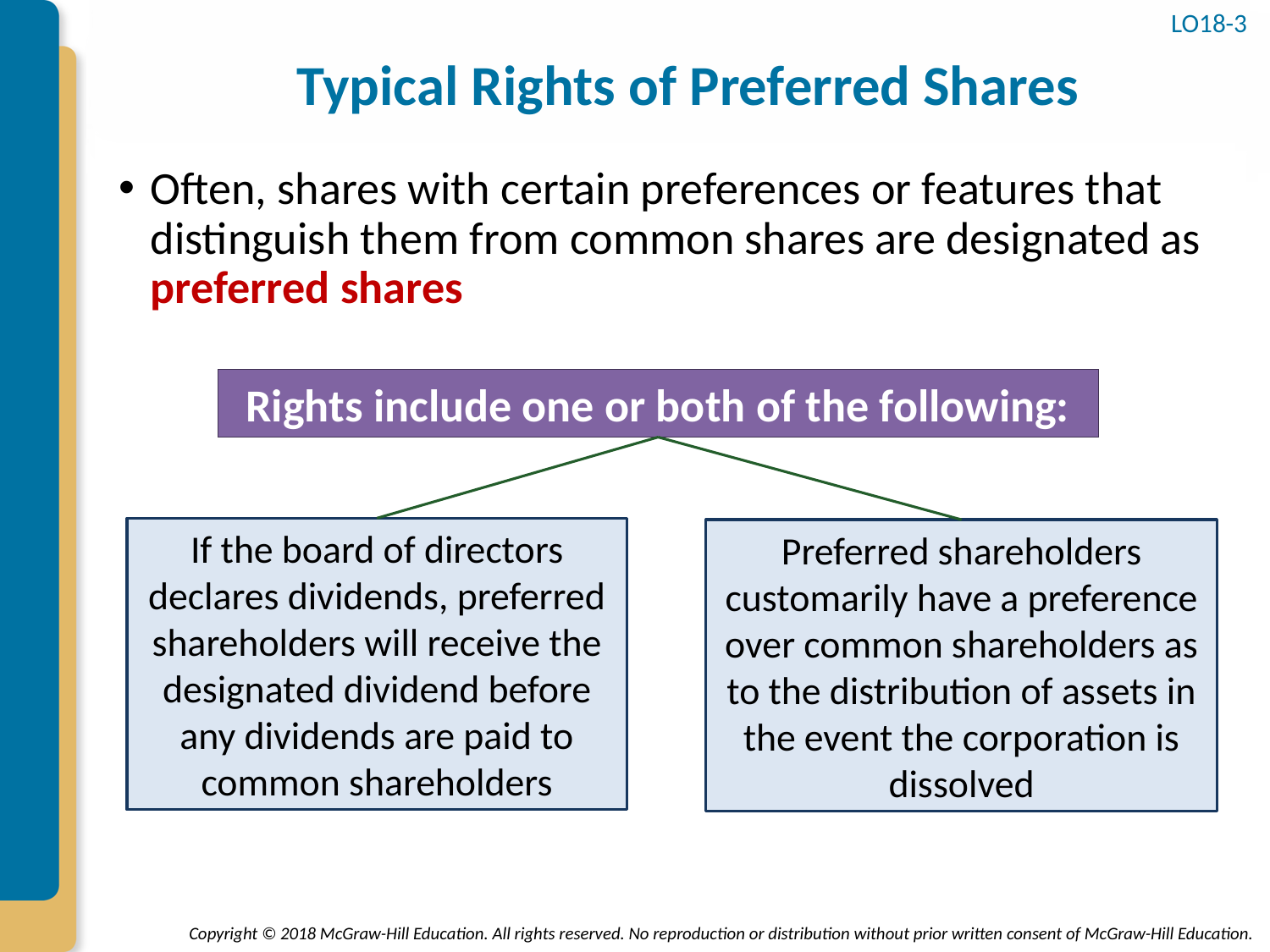

# Typical Rights of Preferred Shares
LO18-3
Often, shares with certain preferences or features that distinguish them from common shares are designated as preferred shares

Rights include one or both of the following:
If the board of directors declares dividends, preferred shareholders will receive the designated dividend before any dividends are paid to common shareholders
Preferred shareholders customarily have a preference over common shareholders as to the distribution of assets in the event the corporation is dissolved